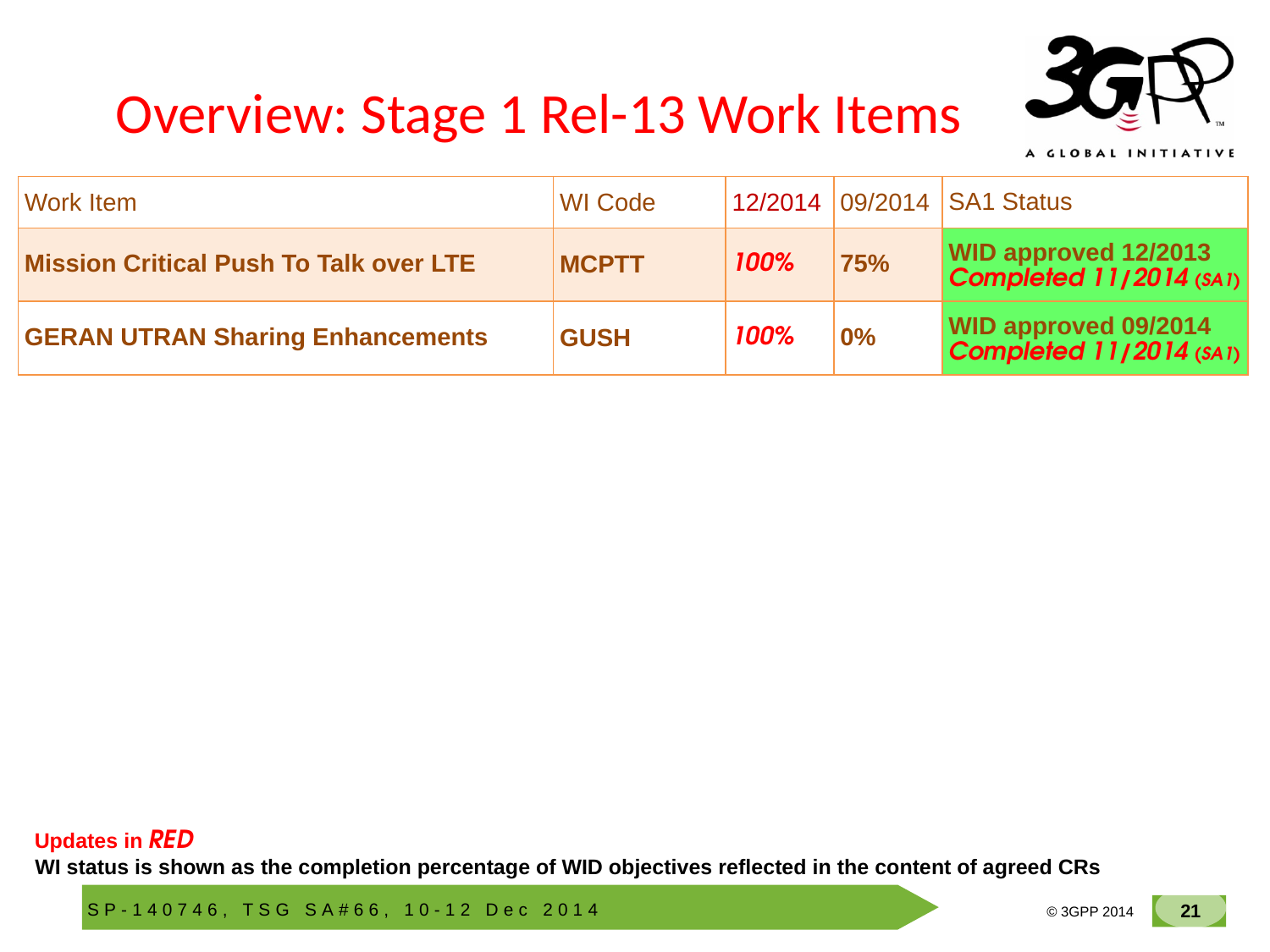

# Overview: Stage 1 Rel-13 Work Items
| Work Item | WI Code | 12/2014 | 09/2014 | SA1 Status |
| --- | --- | --- | --- | --- |
| Mission Critical Push To Talk over LTE | MCPTT | 100% | 75% | WID approved 12/2013 Completed 11/2014 (SA1) |
| GERAN UTRAN Sharing Enhancements | GUSH | 100% | 0% | WID approved 09/2014 Completed 11/2014 (SA1) |
Updates in RED
WI status is shown as the completion percentage of WID objectives reflected in the content of agreed CRs